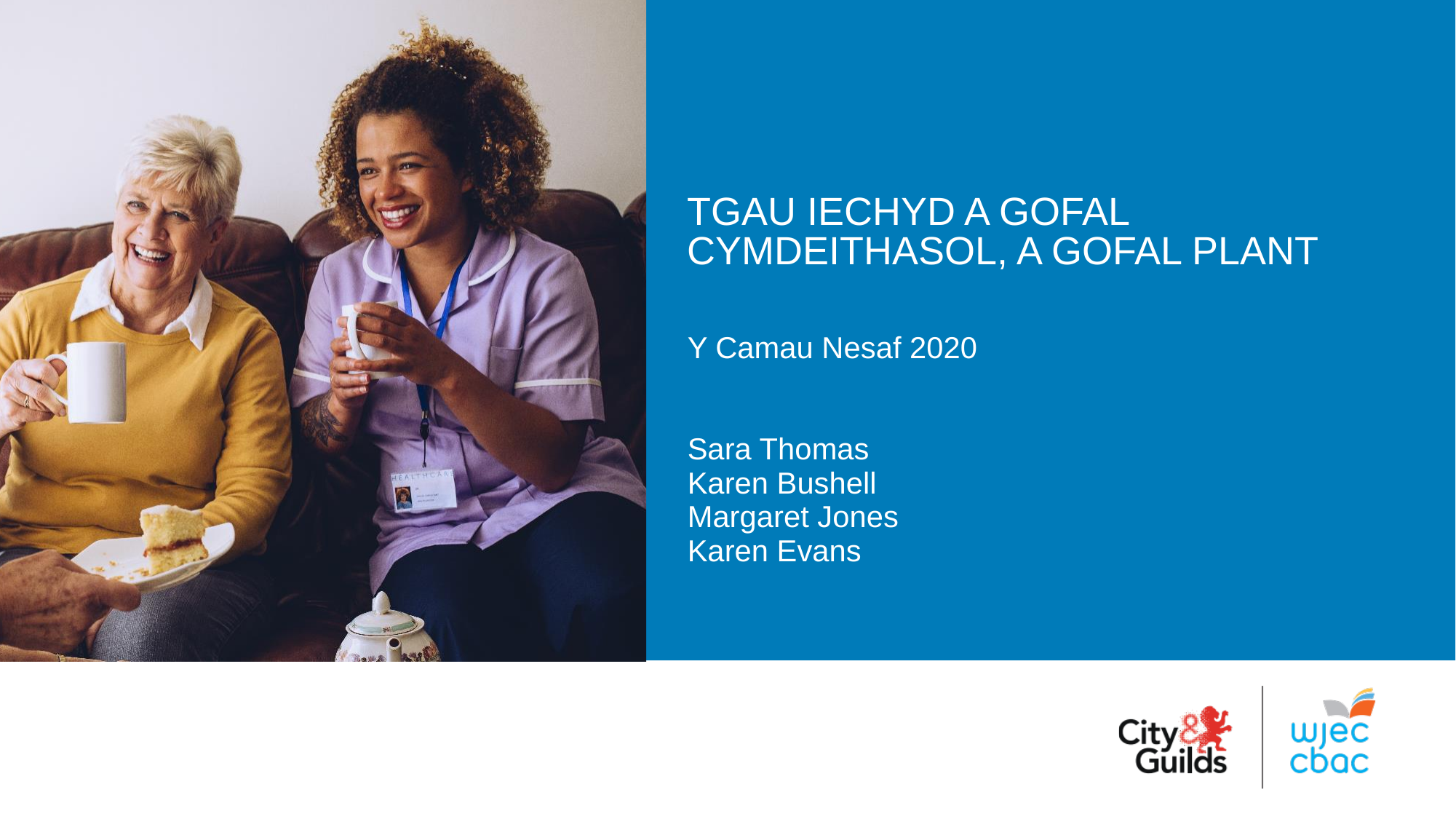

# TGAU IECHYD A GOFAL CYMDEITHASOL, A GOFAL PLANT

Y Camau Nesaf 2020

Sara Thomas
Karen Bushell
Margaret Jones
Karen Evans